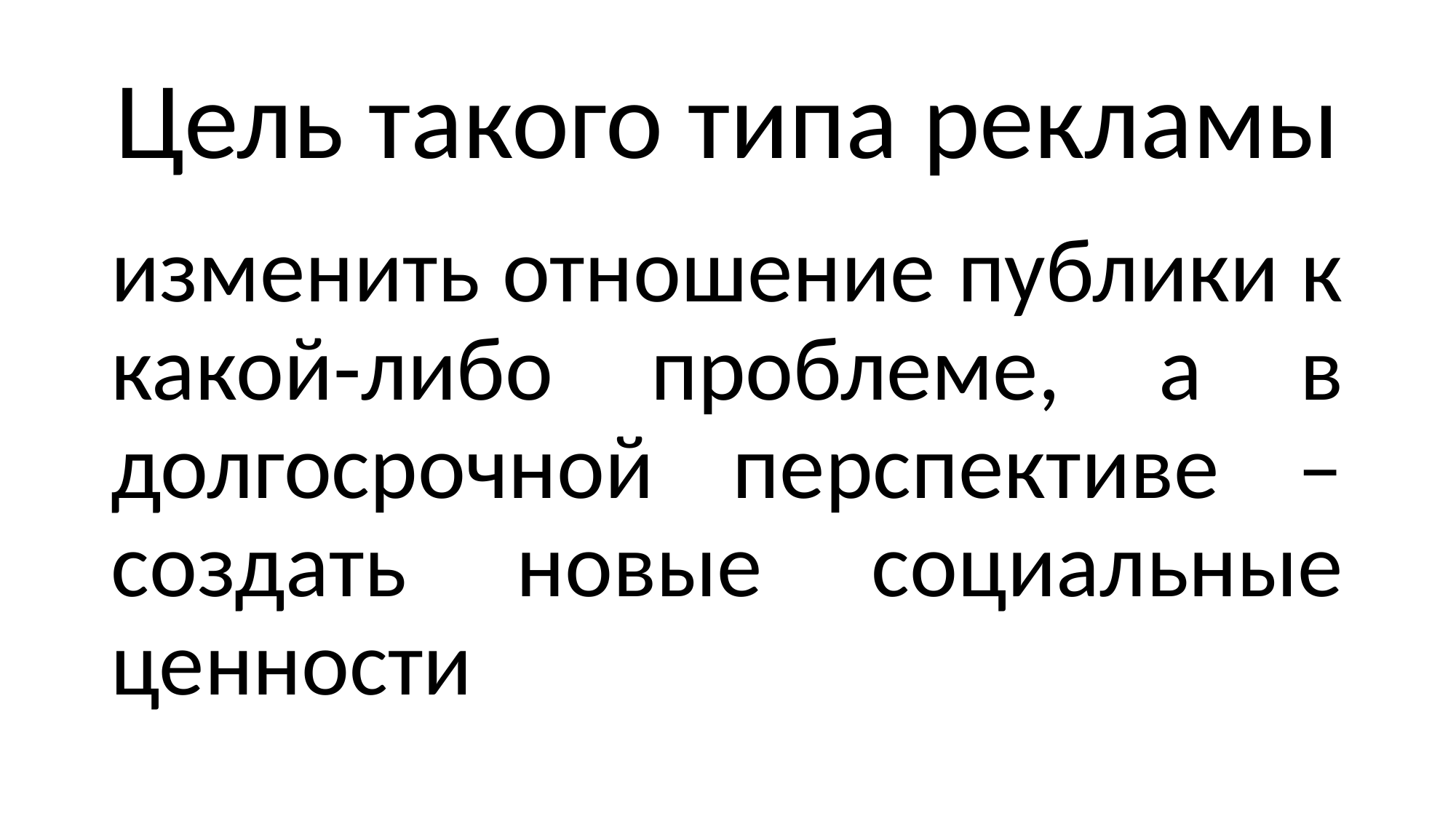

# Цель такого типа рекламы
изменить отношение публики к какой-либо проблеме, а в долгосрочной перспективе – создать новые социальные ценности